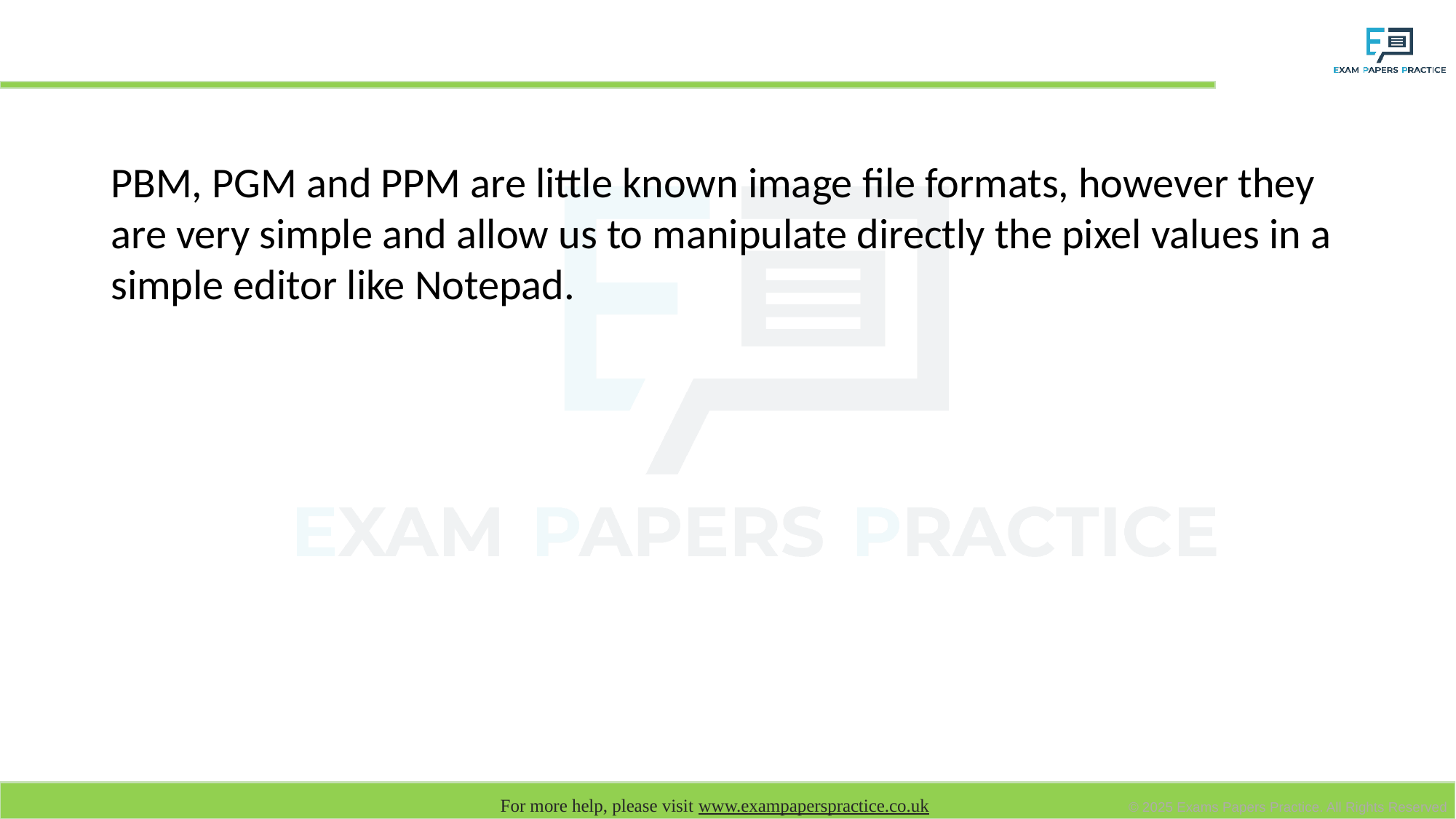

# PNM image file format
PBM, PGM and PPM are little known image file formats, however they are very simple and allow us to manipulate directly the pixel values in a simple editor like Notepad.